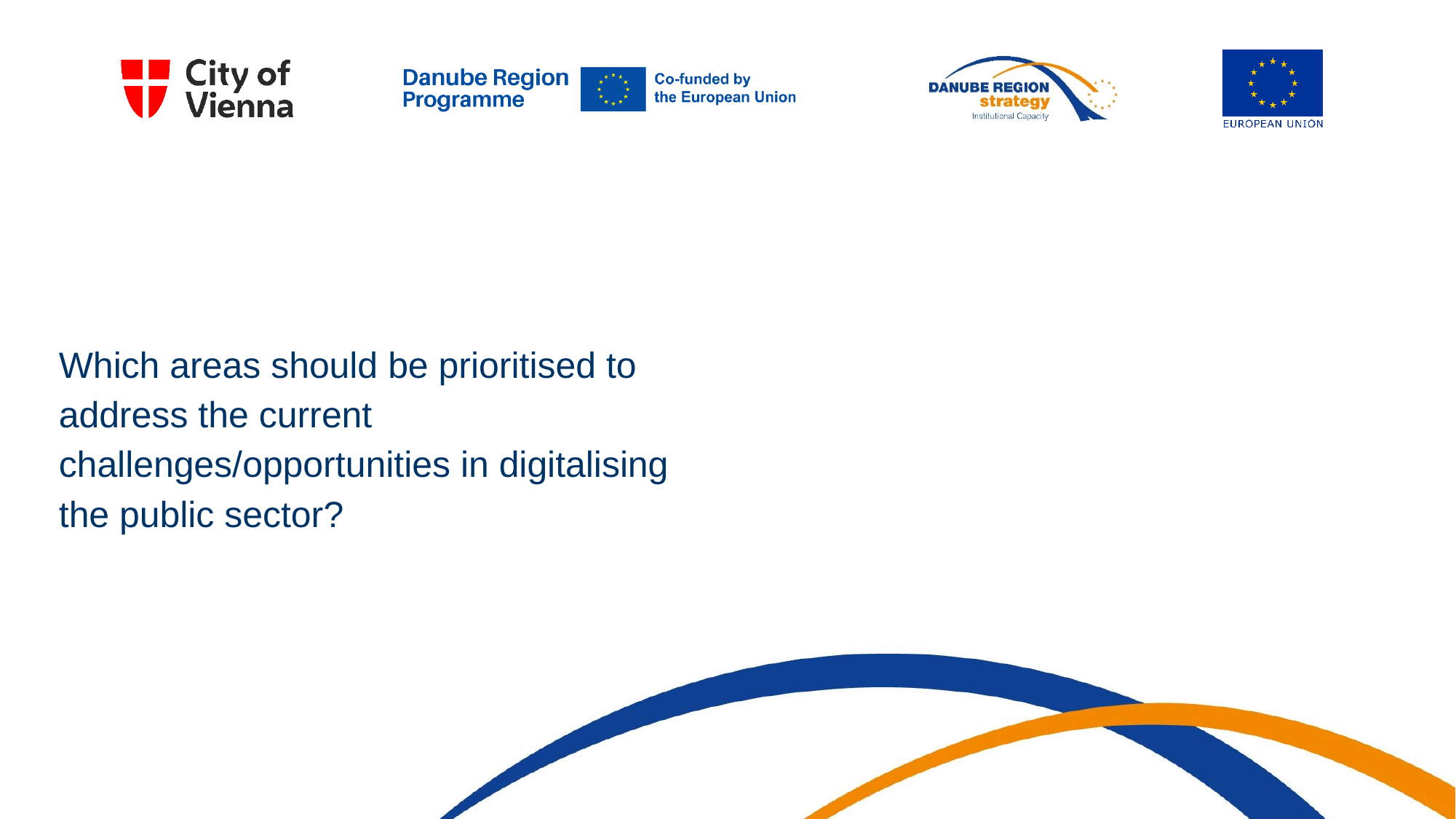

#
Which areas should be prioritised to address the current challenges/opportunities in digitalising the public sector?